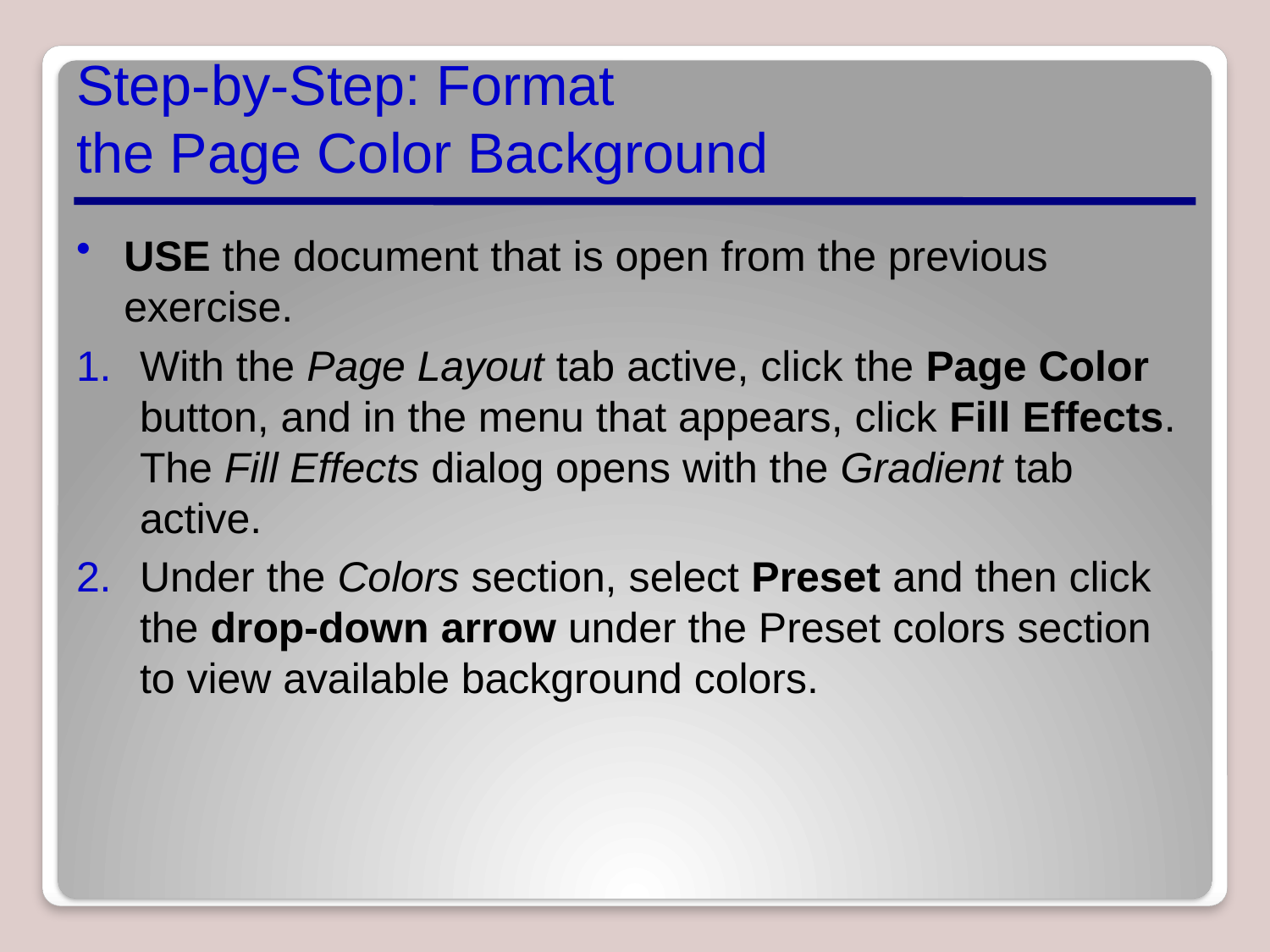

# Step-by-Step: Format the Page Color Background
USE the document that is open from the previous exercise.
With the Page Layout tab active, click the Page Color button, and in the menu that appears, click Fill Effects. The Fill Effects dialog opens with the Gradient tab active.
Under the Colors section, select Preset and then click the drop-down arrow under the Preset colors section to view available background colors.